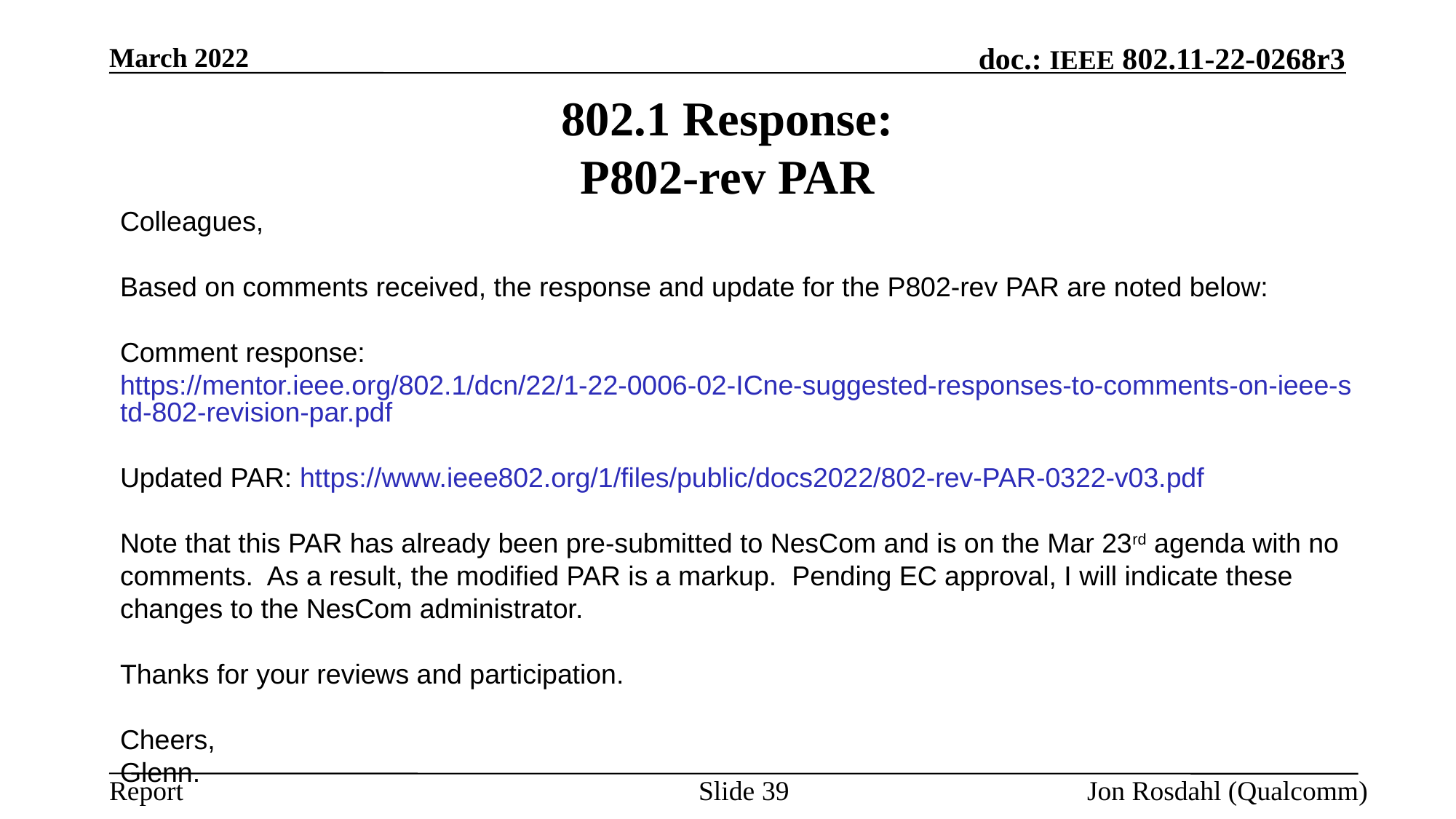

March 2022
# 802.1 Response: P802-rev PAR
Colleagues,

Based on comments received, the response and update for the P802-rev PAR are noted below:

Comment response:  https://mentor.ieee.org/802.1/dcn/22/1-22-0006-02-ICne-suggested-responses-to-comments-on-ieee-std-802-revision-par.pdf
Updated PAR: https://www.ieee802.org/1/files/public/docs2022/802-rev-PAR-0322-v03.pdf

Note that this PAR has already been pre-submitted to NesCom and is on the Mar 23rd agenda with no comments.  As a result, the modified PAR is a markup.  Pending EC approval, I will indicate these changes to the NesCom administrator.

Thanks for your reviews and participation.

Cheers,
Glenn.
Slide 39
Jon Rosdahl (Qualcomm)